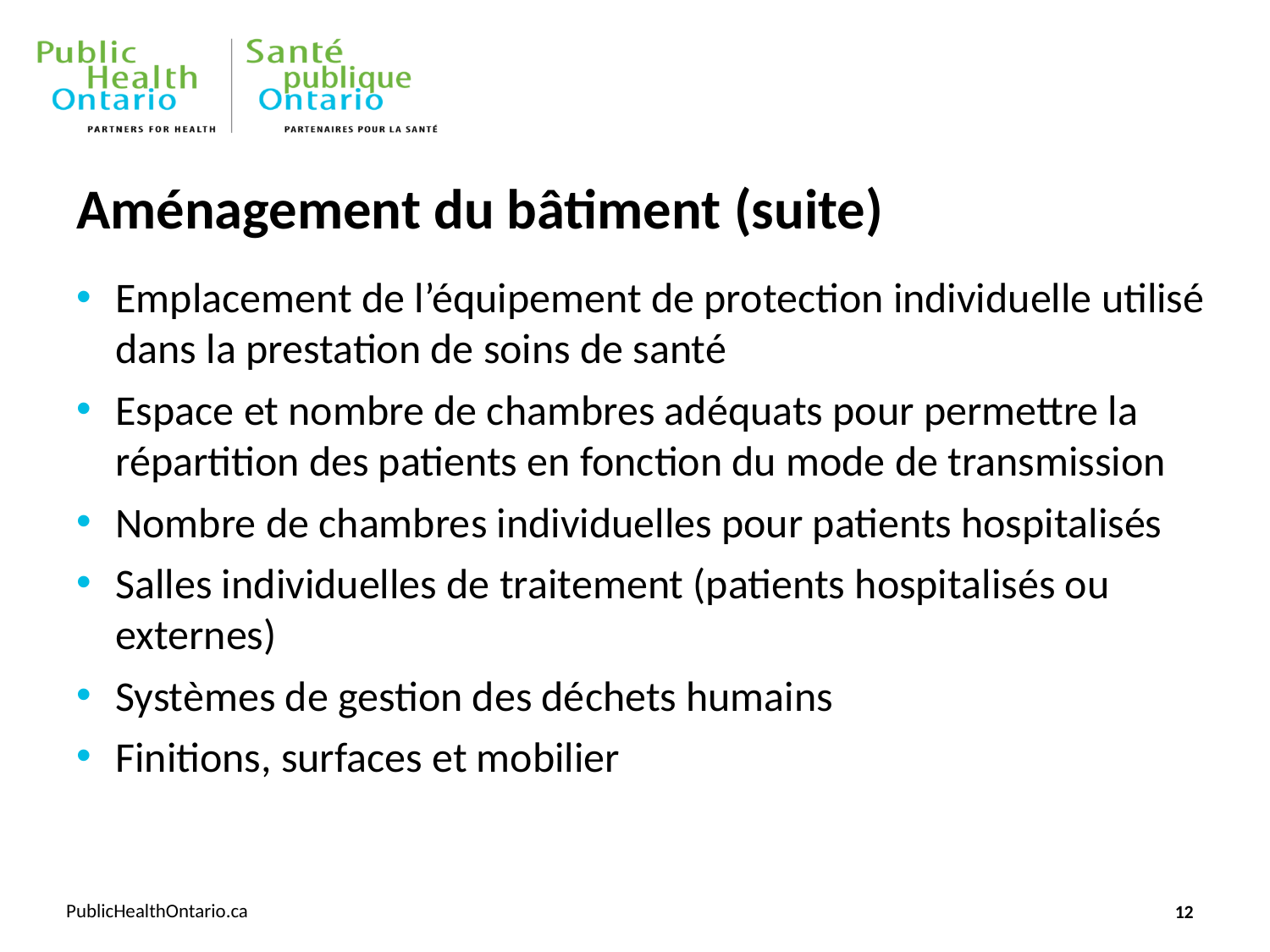

# Aménagement du bâtiment (suite)

Emplacement de l’équipement de protection individuelle utilisé dans la prestation de soins de santé
Espace et nombre de chambres adéquats pour permettre la répartition des patients en fonction du mode de transmission
Nombre de chambres individuelles pour patients hospitalisés
Salles individuelles de traitement (patients hospitalisés ou externes)
Systèmes de gestion des déchets humains
Finitions, surfaces et mobilier

12